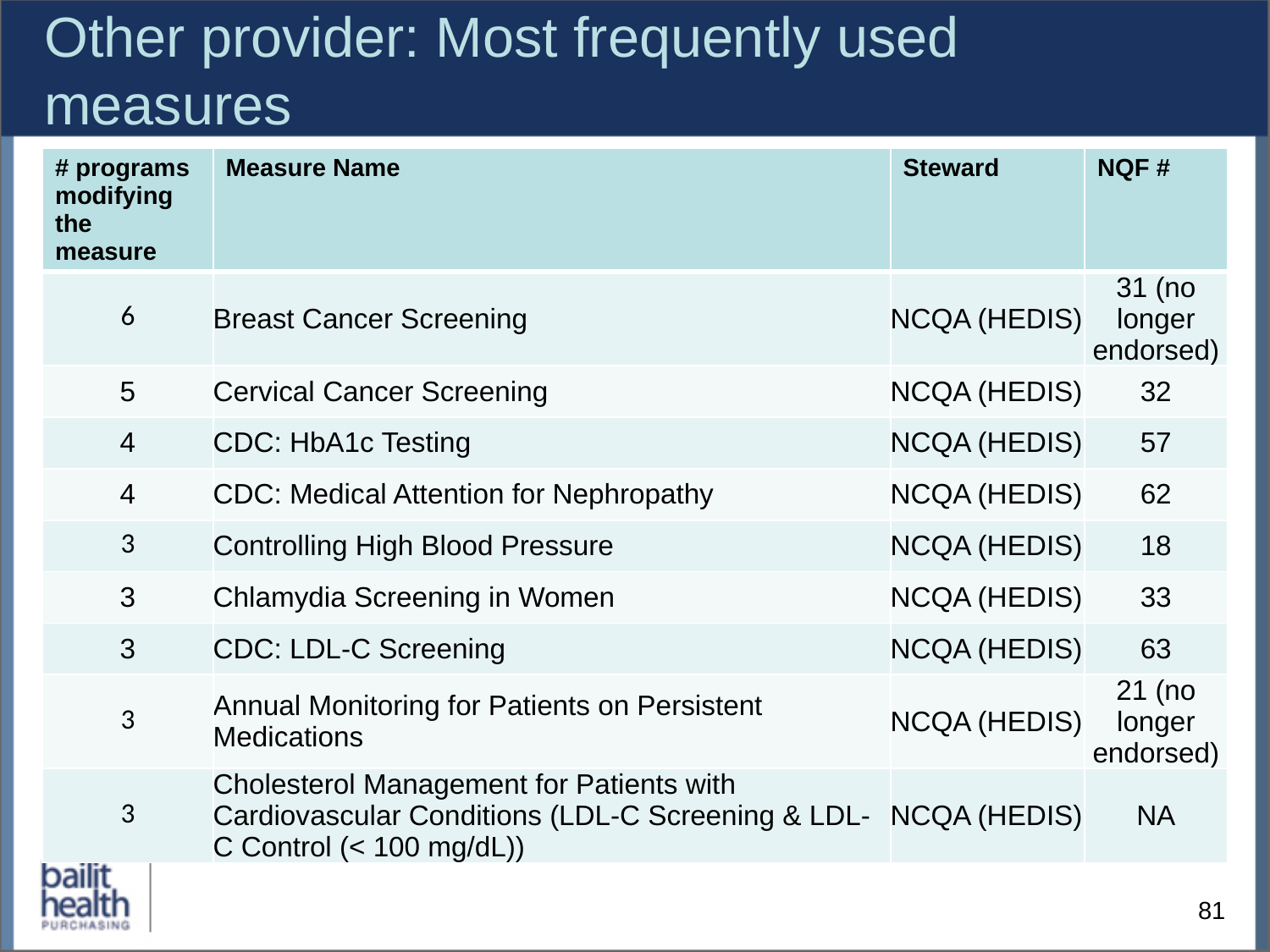

# Other provider: Most frequently used measures
| # programs modifying the measure | Measure Name | Steward | NQF # |
| --- | --- | --- | --- |
| 6 | Breast Cancer Screening | NCQA (HEDIS) | 31 (no longer endorsed) |
| 5 | Cervical Cancer Screening | NCQA (HEDIS) | 32 |
| 4 | CDC: HbA1c Testing | NCQA (HEDIS) | 57 |
| 4 | CDC: Medical Attention for Nephropathy | NCQA (HEDIS) | 62 |
| 3 | Controlling High Blood Pressure | NCQA (HEDIS) | 18 |
| 3 | Chlamydia Screening in Women | NCQA (HEDIS) | 33 |
| 3 | CDC: LDL-C Screening | NCQA (HEDIS) | 63 |
| 3 | Annual Monitoring for Patients on Persistent Medications | NCQA (HEDIS) | 21 (no longer endorsed) |
| 3 | Cholesterol Management for Patients with Cardiovascular Conditions (LDL-C Screening & LDL-C Control (< 100 mg/dL)) | NCQA (HEDIS) | NA |
81